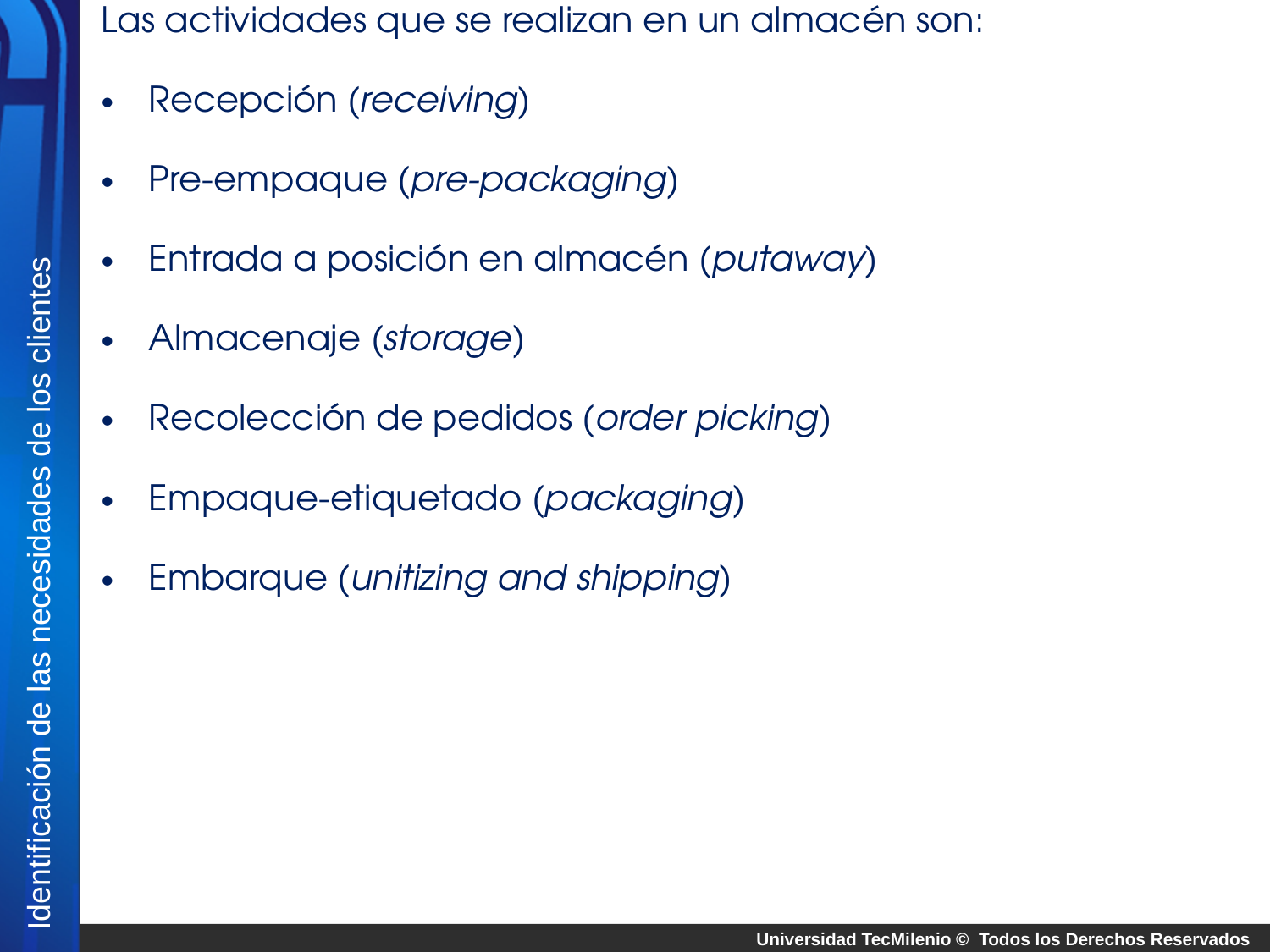

Las actividades que se realizan en un almacén son:

Recepción (receiving)

Pre-empaque (pre-packaging)

Entrada a posición en almacén (putaway)

Almacenaje (storage)

Recolección de pedidos (order picking)

Empaque-etiquetado (packaging)

Embarque (unitizing and shipping)

Identificación de las necesidades de los clientes